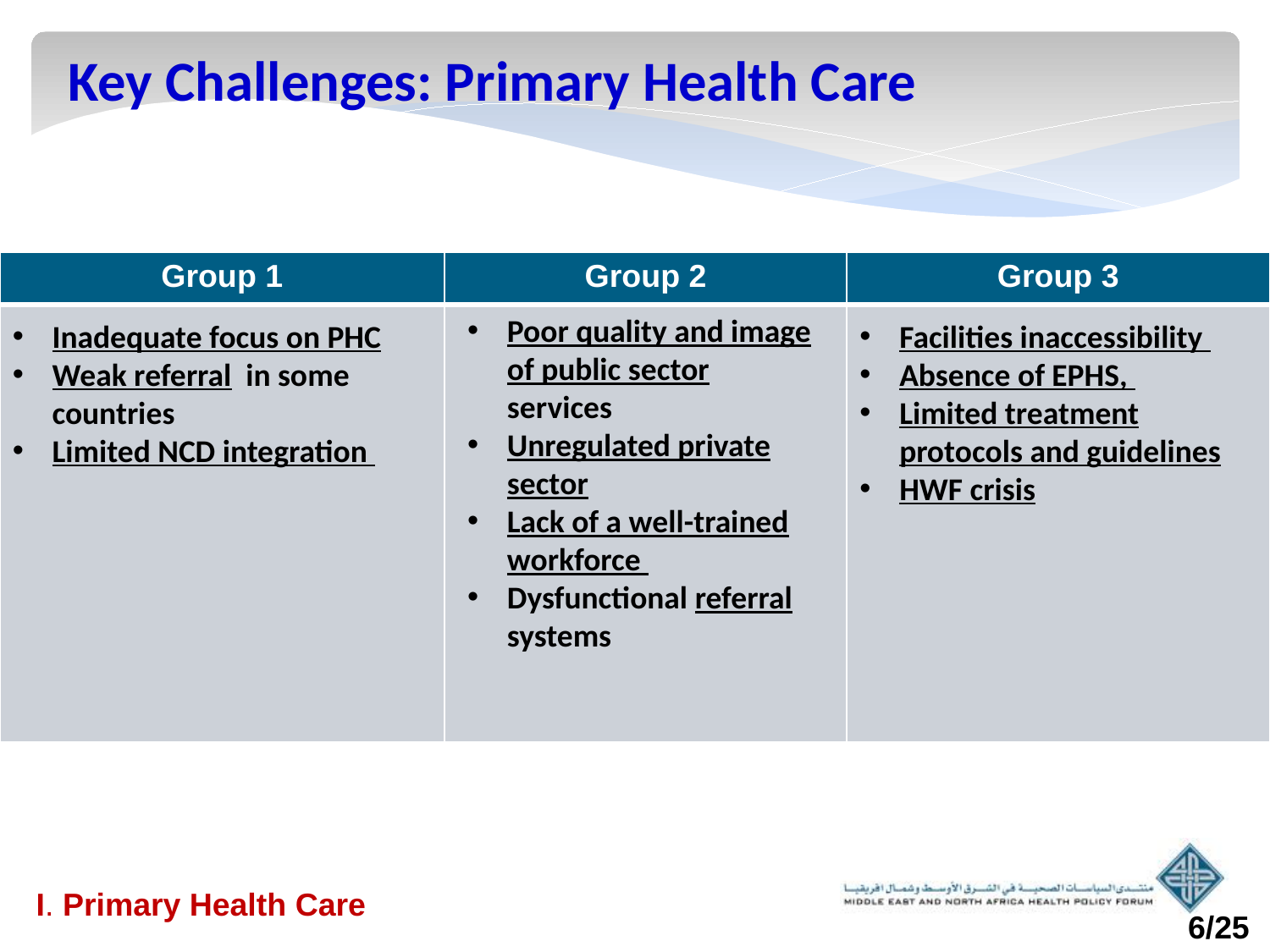

Key Challenges: Primary Health Care
| Group 1 | Group 2 | Group 3 |
| --- | --- | --- |
|  |  |  |
Poor quality and image of public sector services
Unregulated private sector
Lack of a well-trained workforce
Dysfunctional referral systems

Inadequate focus on PHC
Weak referral  in some countries
Limited NCD integration

Facilities inaccessibility
Absence of EPHS,
Limited treatment protocols and guidelines
HWF crisis

I. Primary Health Care
6/25